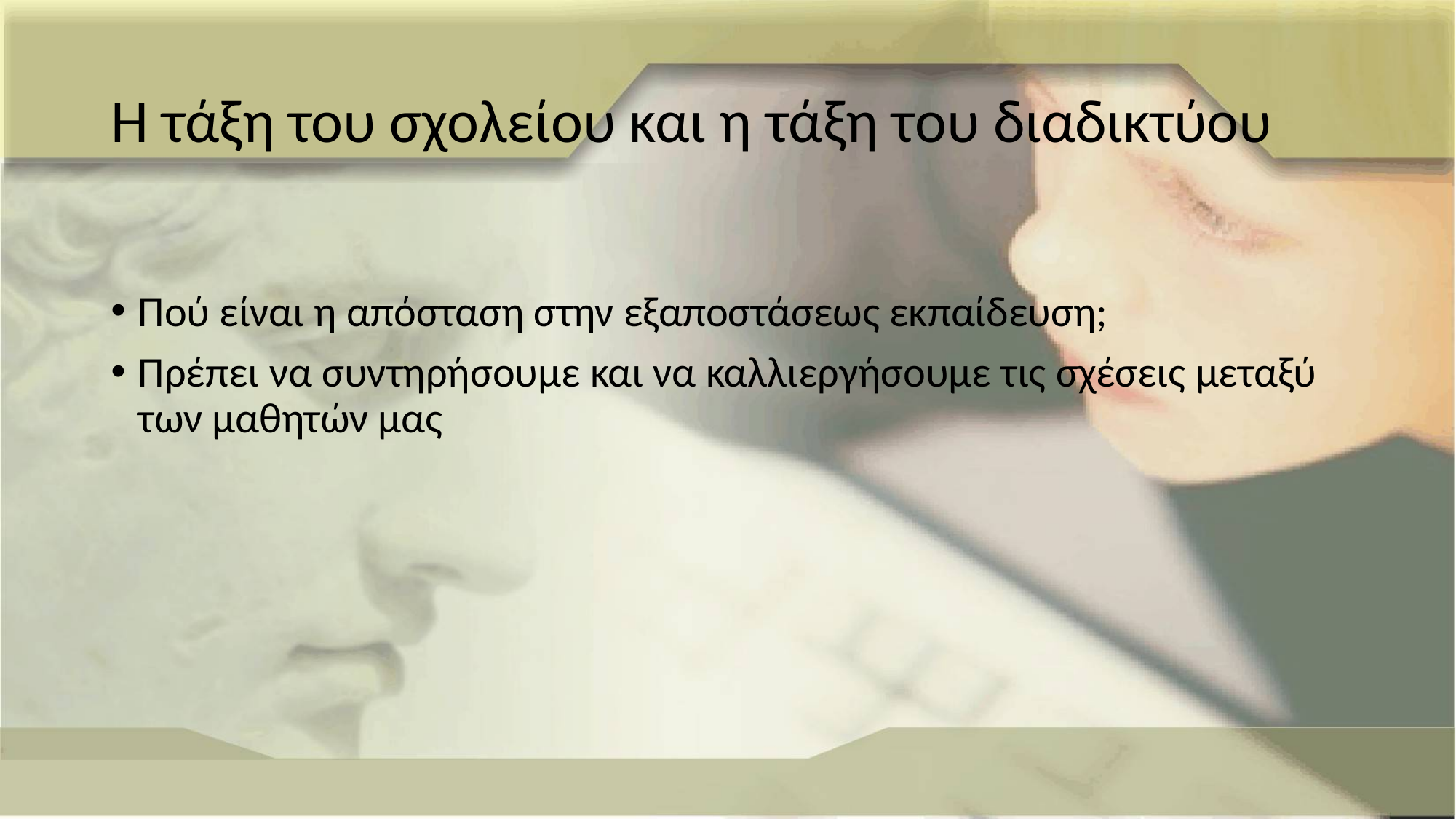

# Η τάξη του σχολείου και η τάξη του διαδικτύου

Πού είναι η απόσταση στην εξαποστάσεως εκπαίδευση;
Πρέπει να συντηρήσουμε και να καλλιεργήσουμε τις σχέσεις μεταξύ των μαθητών μας